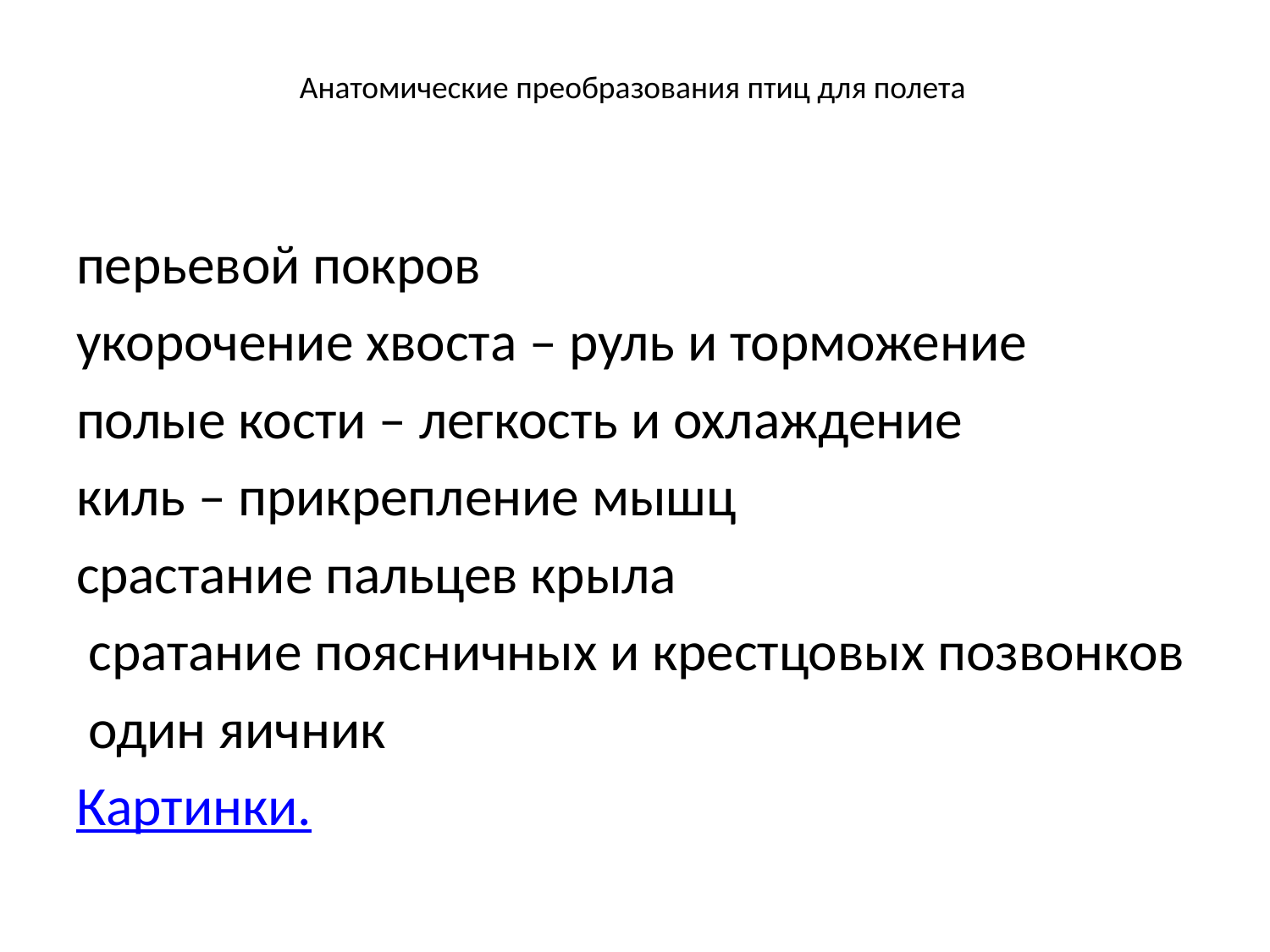

# Анатомические преобразования птиц для полета
перьевой покров
укорочение хвоста – руль и торможение
полые кости – легкость и охлаждение
киль – прикрепление мышц
срастание пальцев крыла
 сратание поясничных и крестцовых позвонков
 один яичник
Картинки.